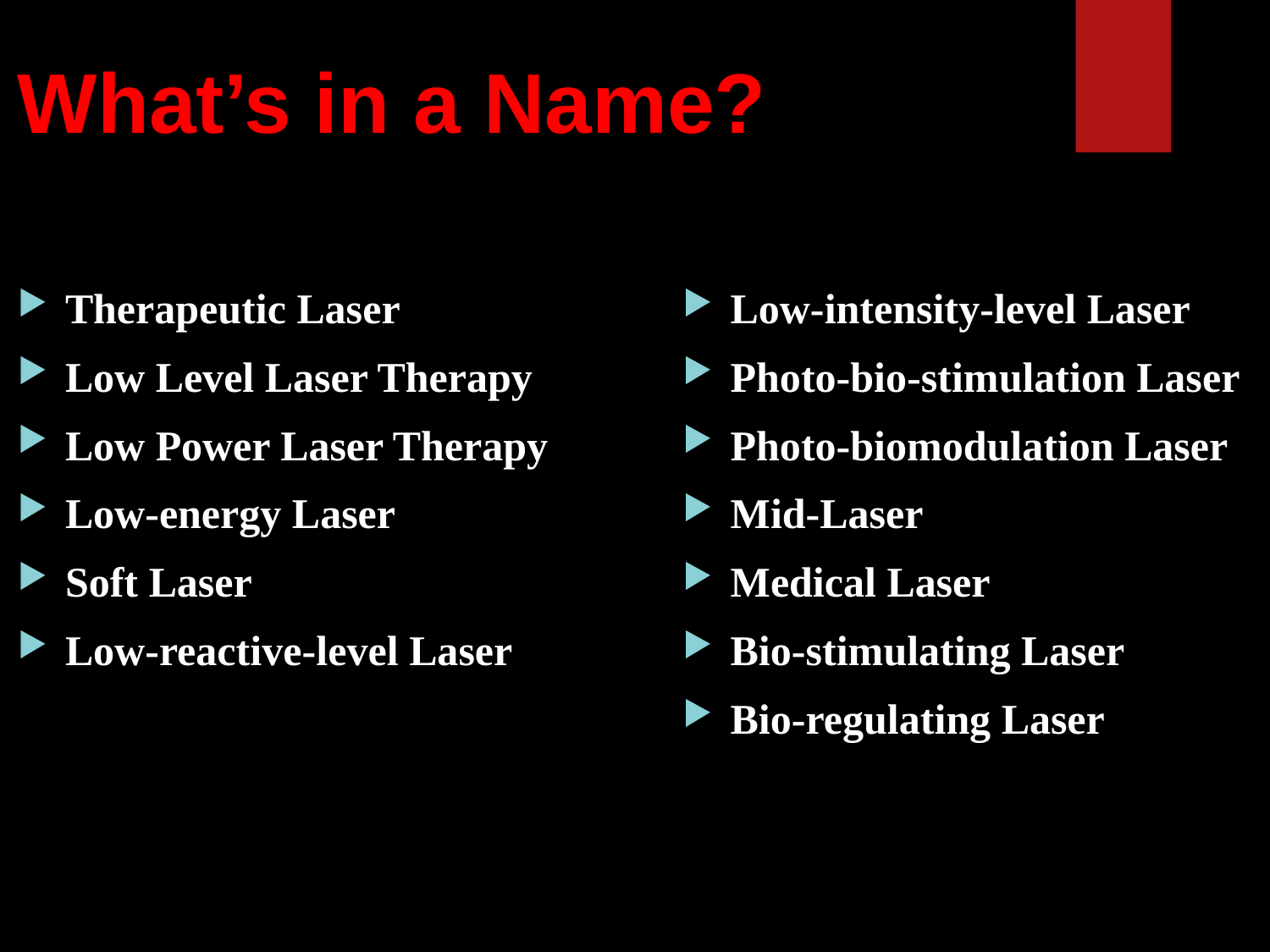

# What’s in a Name?
Therapeutic Laser
Low Level Laser Therapy
Low Power Laser Therapy
Low-energy Laser
Soft Laser
Low-reactive-level Laser
Low-intensity-level Laser
Photo-bio-stimulation Laser
Photo-biomodulation Laser
Mid-Laser
Medical Laser
Bio-stimulating Laser
Bio-regulating Laser